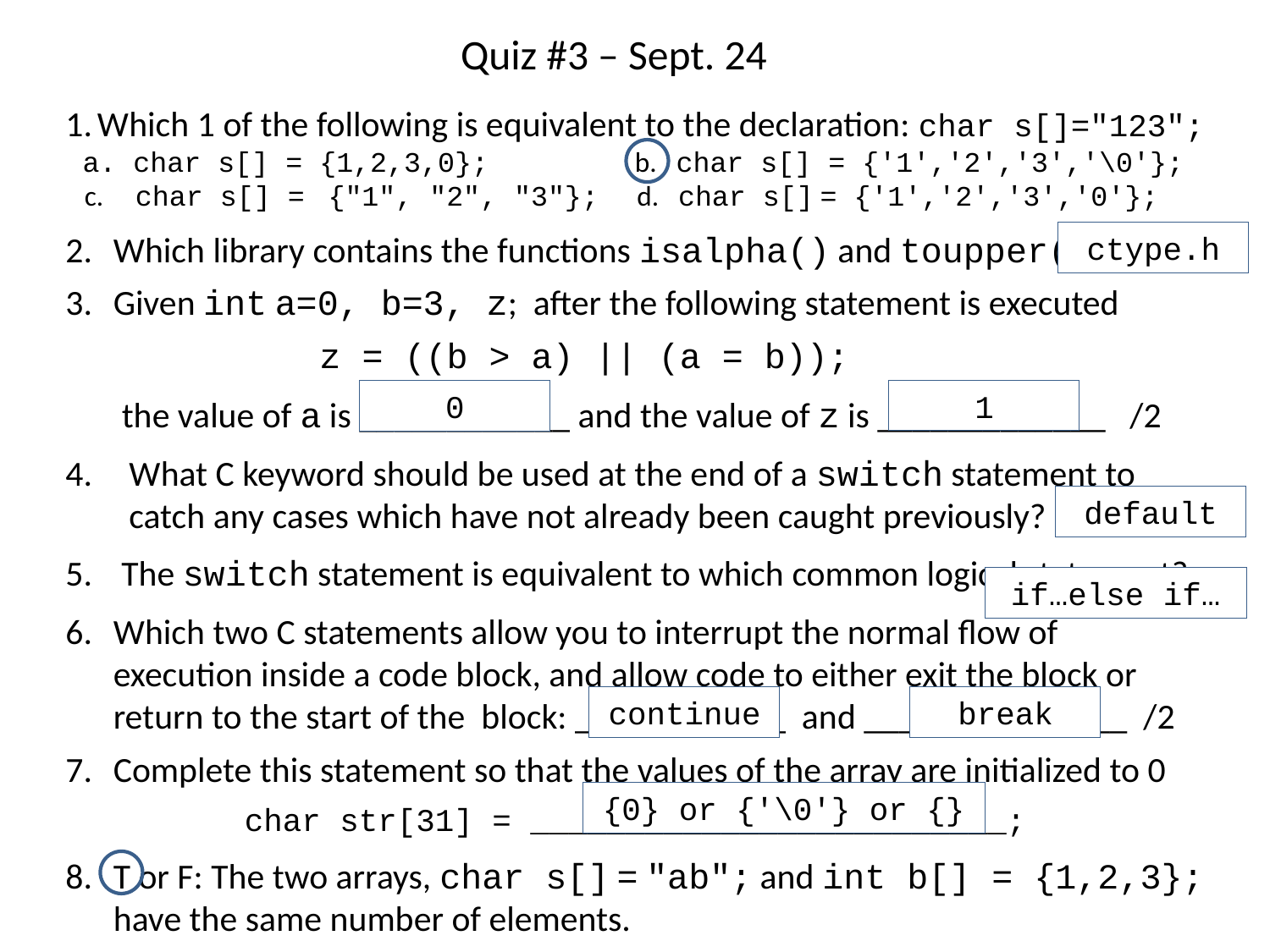

# Quiz #3 – Sept. 24
Which 1 of the following is equivalent to the declaration: char s[]="123";
 a. char s[] = {1,2,3,0};                       b.   char s[] = {'1','2','3','\0'};
   c.     char s[] =  {"1", "2", "3"};      d.   char s[] = {'1','2','3','0'};
Which library contains the functions isalpha() and toupper() ?
Given int a=0, b=3, z;  after the following statement is executed
		z = ((b > a) || (a = b));
       the value of a is ____________ and the value of z is _____________   /2
What C keyword should be used at the end of a switch statement to catch any cases which have not already been caught previously?
 The switch statement is equivalent to which common logical statement?
Which two C statements allow you to interrupt the normal flow of execution inside a code block, and allow code to either exit the block or return to the start of the  block: ____________  and _______________  /2
Complete this statement so that the values of the array are initialized to 0
char str[31] = _________________________;
T or F: The two arrays, char s[] = "ab"; and int b[] = {1,2,3}; have the same number of elements.

ctype.h
1
0
default
if…else if…
continue
break
{0} or {'\0'} or {}